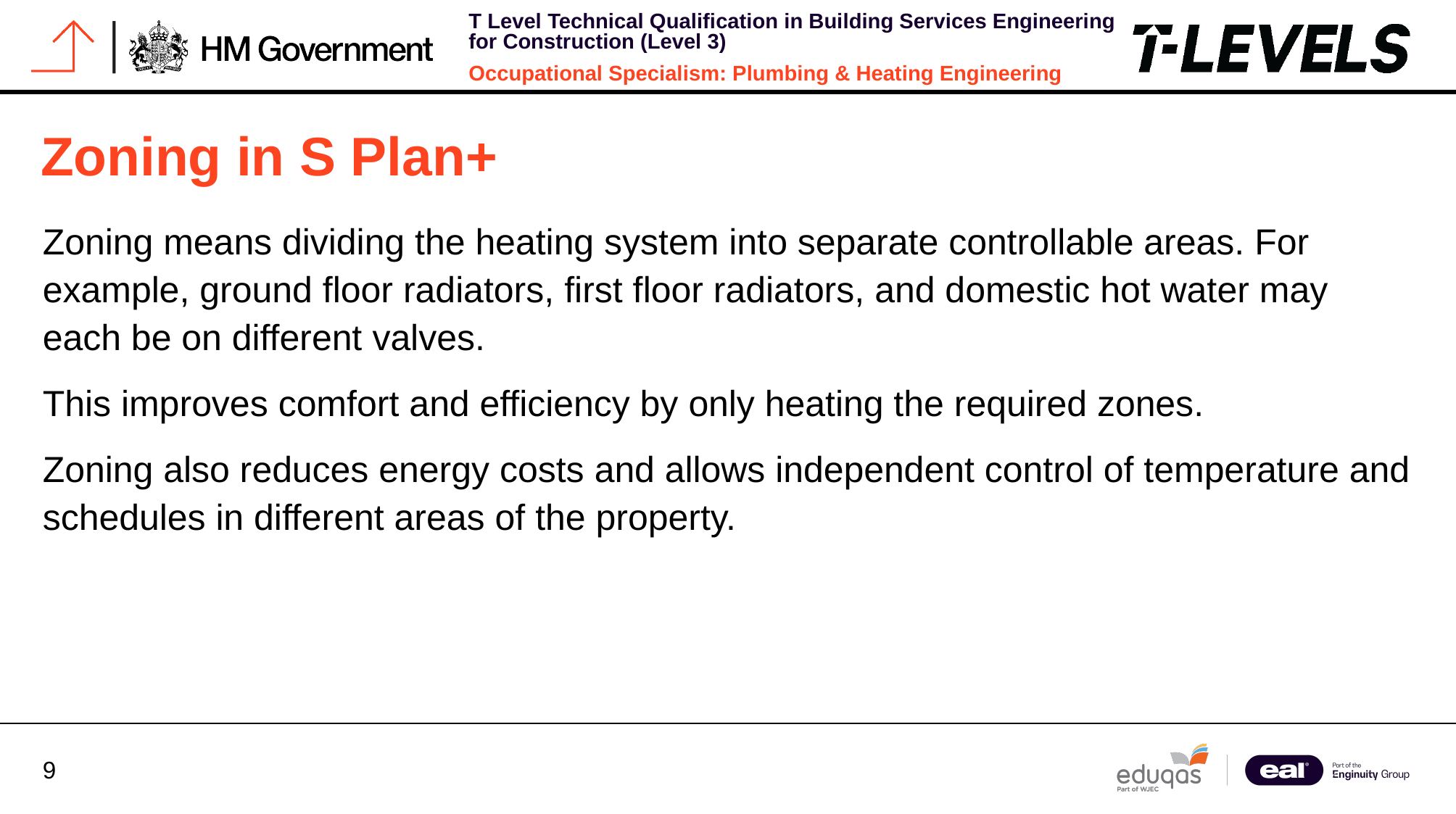

# Zoning in S Plan+
Zoning means dividing the heating system into separate controllable areas. For example, ground floor radiators, first floor radiators, and domestic hot water may each be on different valves.
This improves comfort and efficiency by only heating the required zones.
Zoning also reduces energy costs and allows independent control of temperature and schedules in different areas of the property.